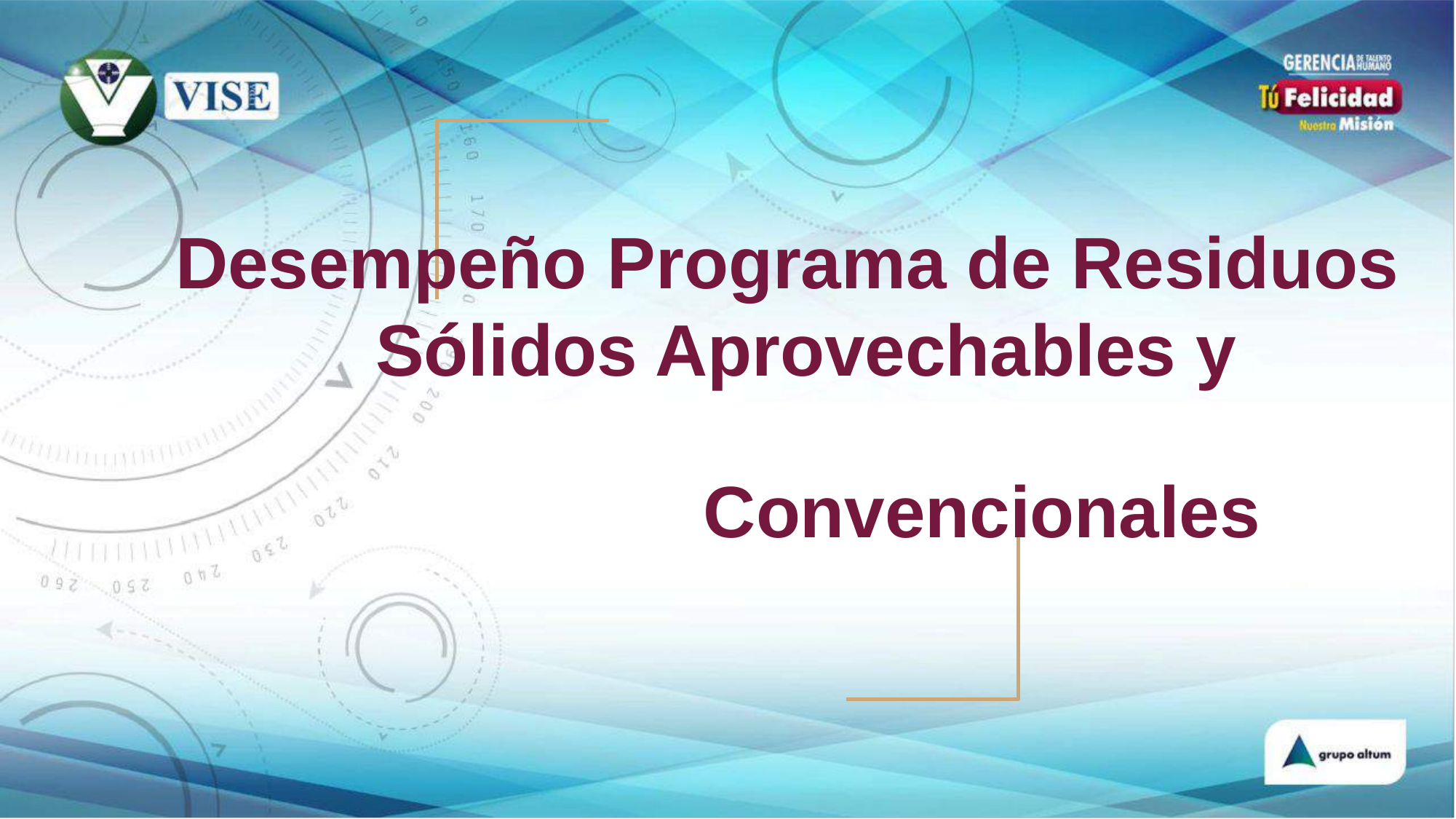

# Desempeño Programa de Residuos  Sólidos Aprovechables y
Convencionales